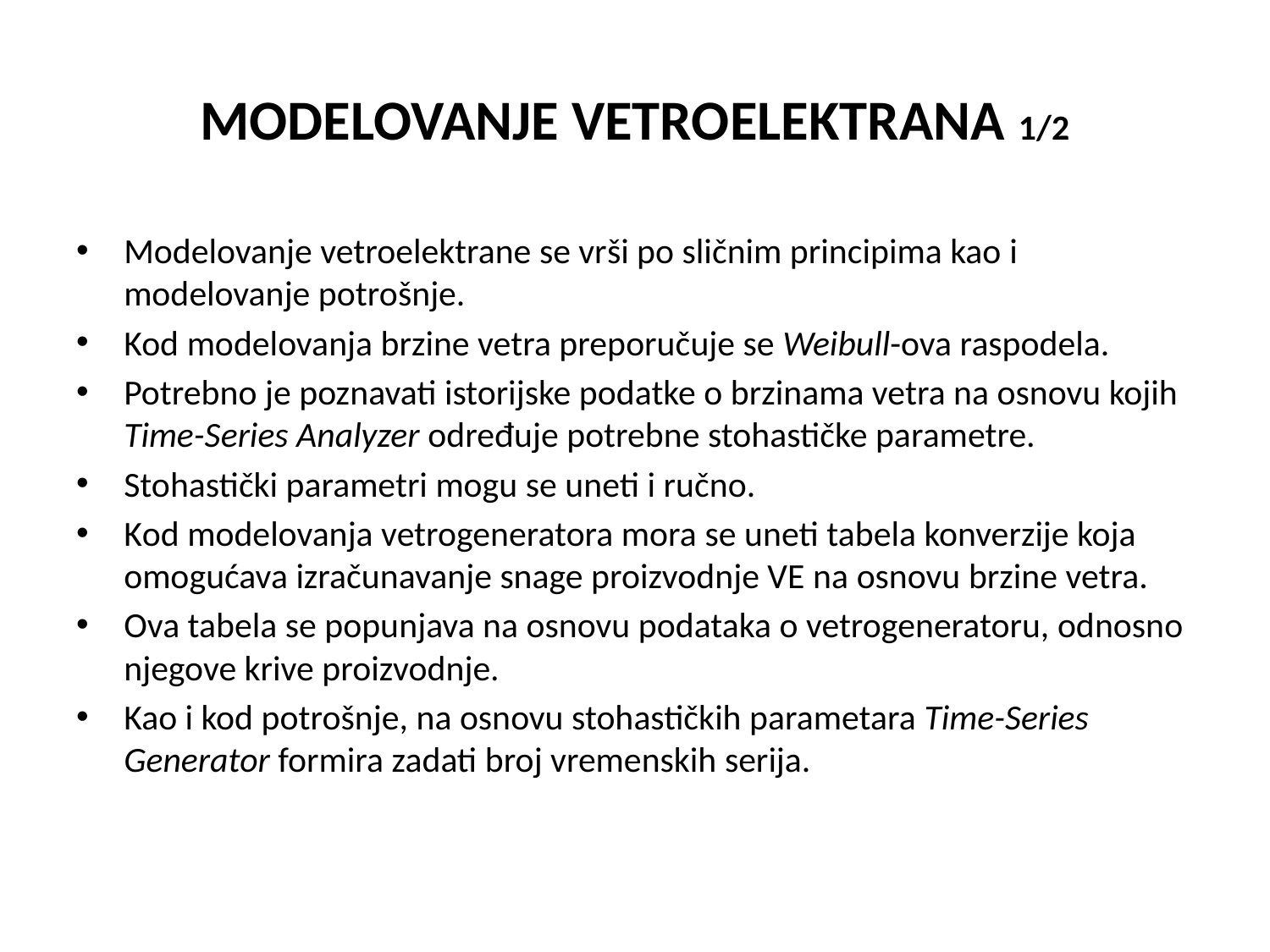

# MODELOVANJE VETROELEKTRANA 1/2
Modelovanje vetroelektrane se vrši po sličnim principima kao i modelovanje potrošnje.
Kod modelovanja brzine vetra preporučuje se Weibull-ova raspodela.
Potrebno je poznavati istorijske podatke o brzinama vetra na osnovu kojih Time-Series Analyzer određuje potrebne stohastičke parametre.
Stohastički parametri mogu se uneti i ručno.
Kod modelovanja vetrogeneratora mora se uneti tabela konverzije koja omogućava izračunavanje snage proizvodnje VE na osnovu brzine vetra.
Ova tabela se popunjava na osnovu podataka o vetrogeneratoru, odnosno njegove krive proizvodnje.
Kao i kod potrošnje, na osnovu stohastičkih parametara Time-Series Generator formira zadati broj vremenskih serija.